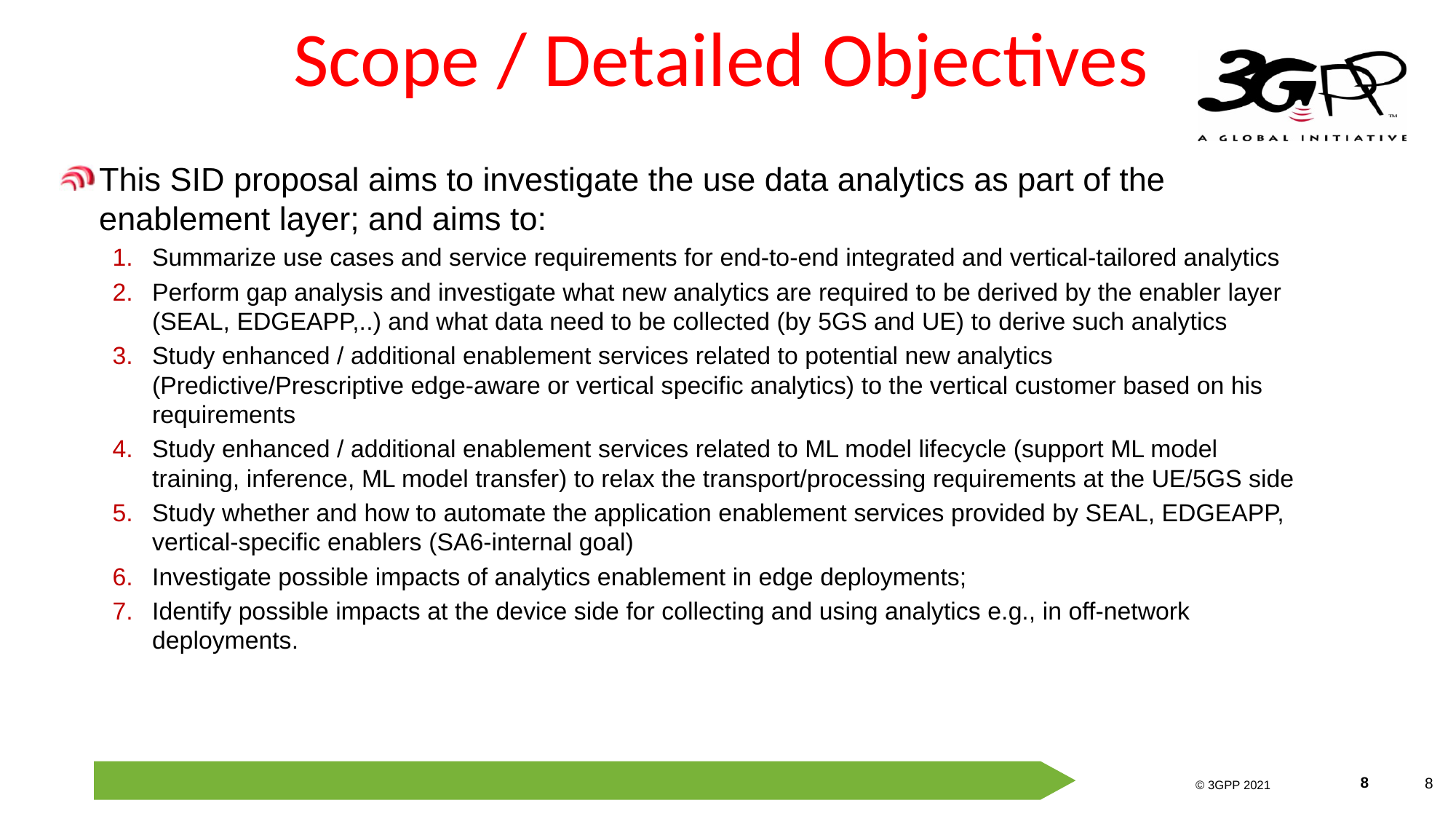

# Scope / Detailed Objectives
This SID proposal aims to investigate the use data analytics as part of the enablement layer; and aims to:
Summarize use cases and service requirements for end-to-end integrated and vertical-tailored analytics
Perform gap analysis and investigate what new analytics are required to be derived by the enabler layer (SEAL, EDGEAPP,..) and what data need to be collected (by 5GS and UE) to derive such analytics
Study enhanced / additional enablement services related to potential new analytics (Predictive/Prescriptive edge-aware or vertical specific analytics) to the vertical customer based on his requirements
Study enhanced / additional enablement services related to ML model lifecycle (support ML model training, inference, ML model transfer) to relax the transport/processing requirements at the UE/5GS side
Study whether and how to automate the application enablement services provided by SEAL, EDGEAPP, vertical-specific enablers (SA6-internal goal)
Investigate possible impacts of analytics enablement in edge deployments;
Identify possible impacts at the device side for collecting and using analytics e.g., in off-network deployments.
8